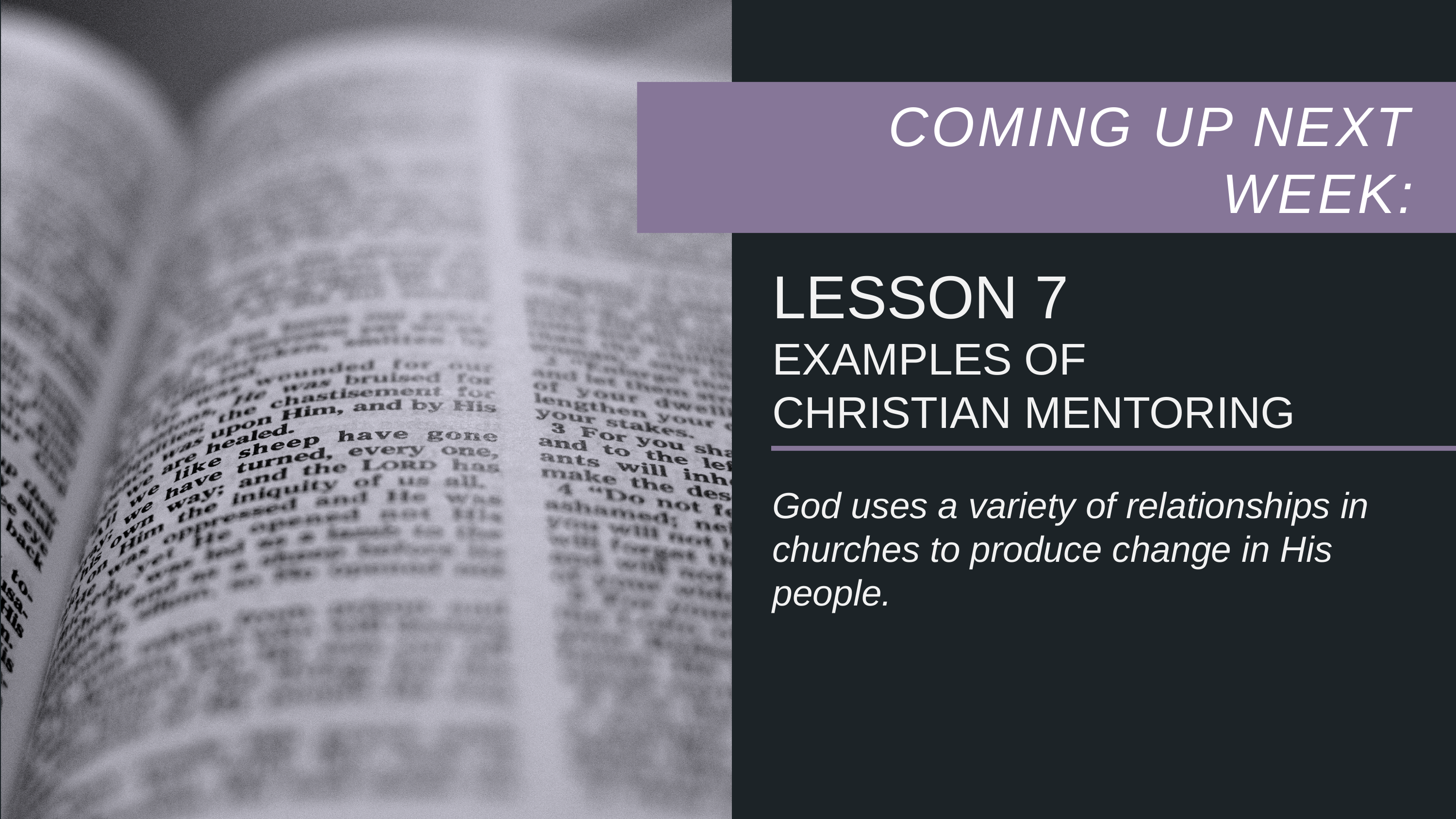

LESSON 7
EXAMPLES OF
CHRISTIAN MENTORING
God uses a variety of relationships in churches to produce change in His people.